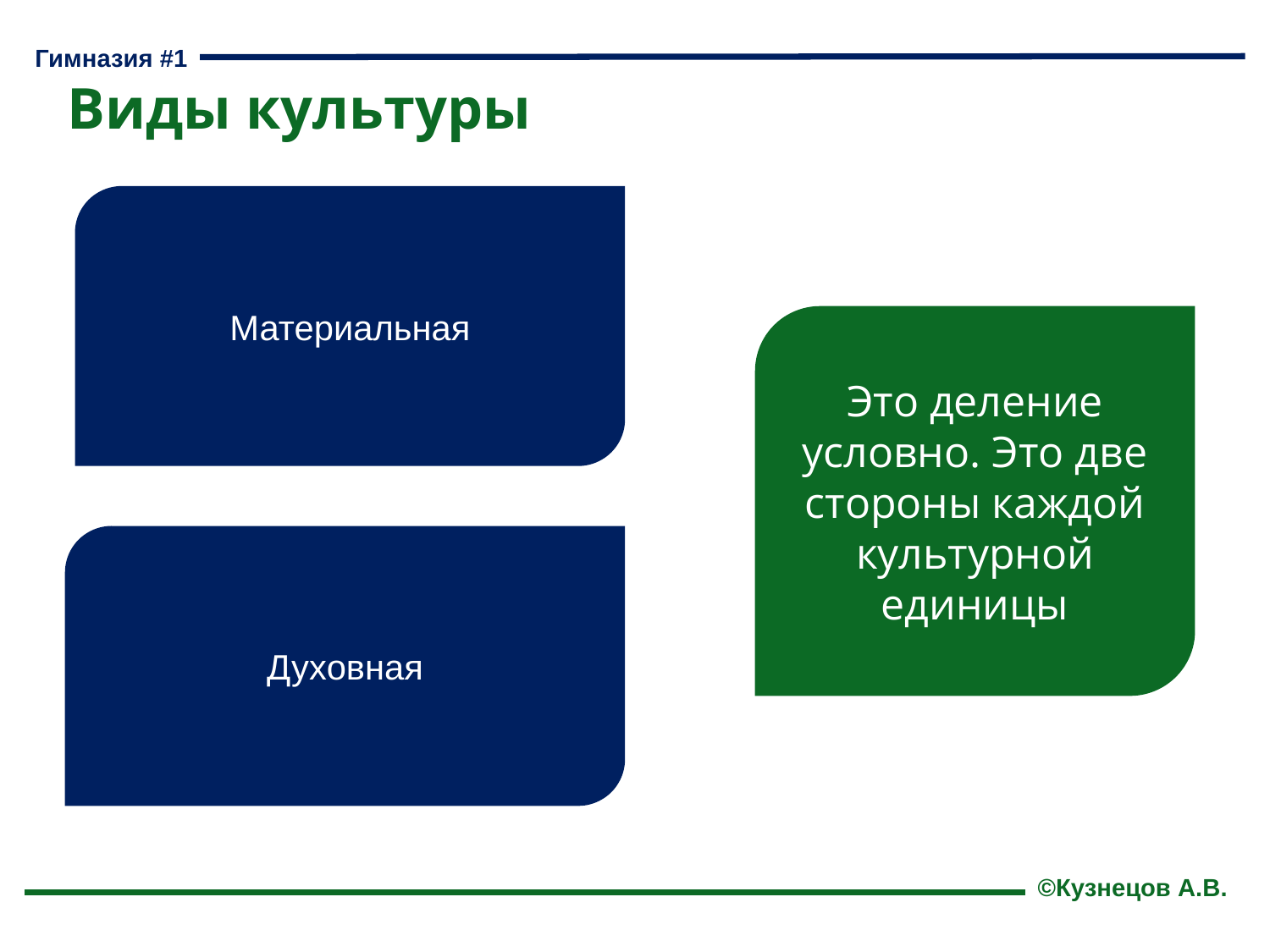

Гимназия #1
Виды культуры
Материальная
Это деление условно. Это две стороны каждой культурной единицы
Духовная
©Кузнецов А.В.